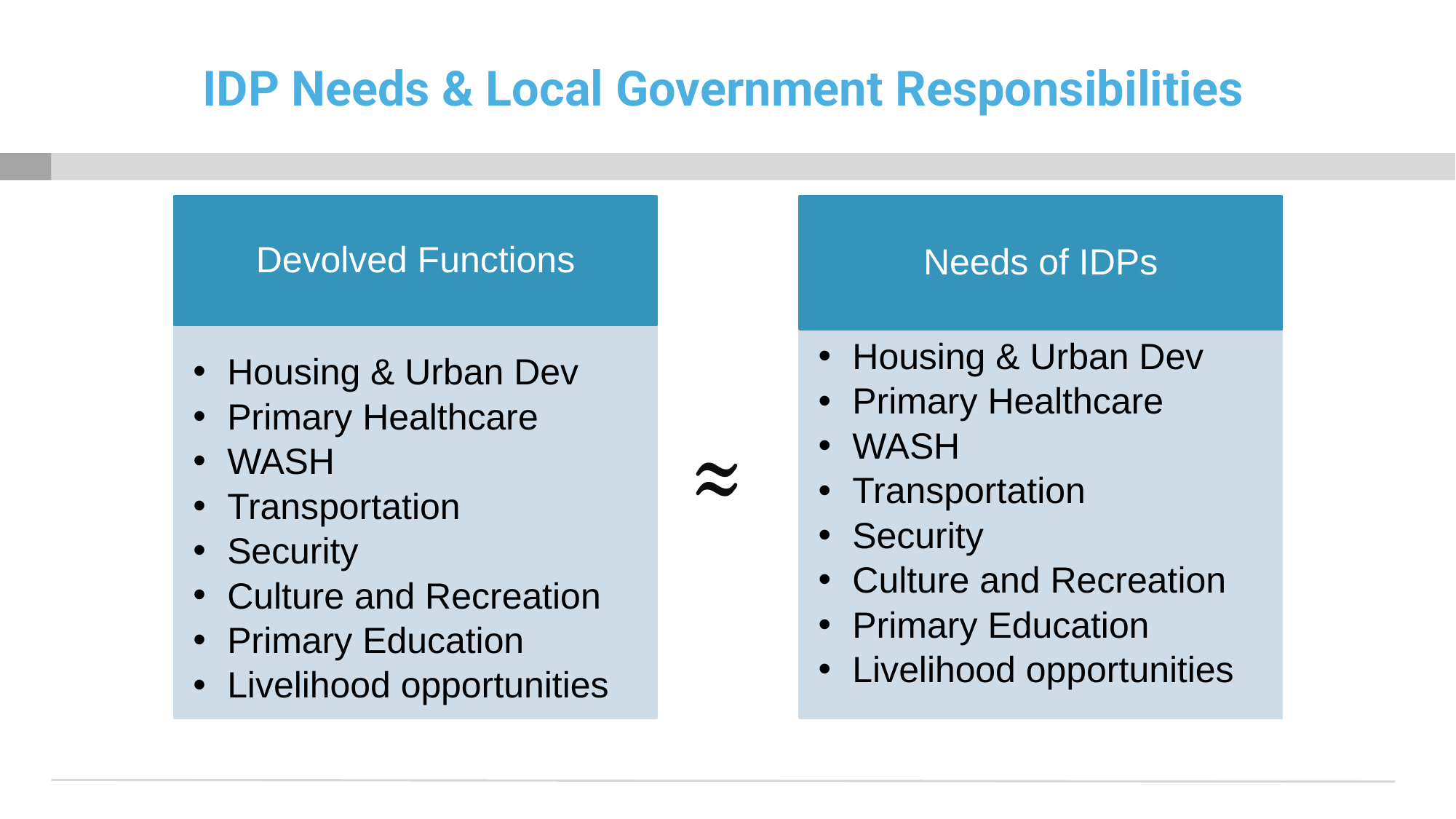

# IDP Needs & Local Government Responsibilities
Devolved Functions

Housing & Urban Dev
Primary Healthcare
WASH
Transportation
Security
Culture and Recreation
Primary Education
Livelihood opportunities
Needs of IDPs

Housing & Urban Dev
Primary Healthcare
WASH
Transportation
Security
Culture and Recreation
Primary Education
Livelihood opportunities
≈